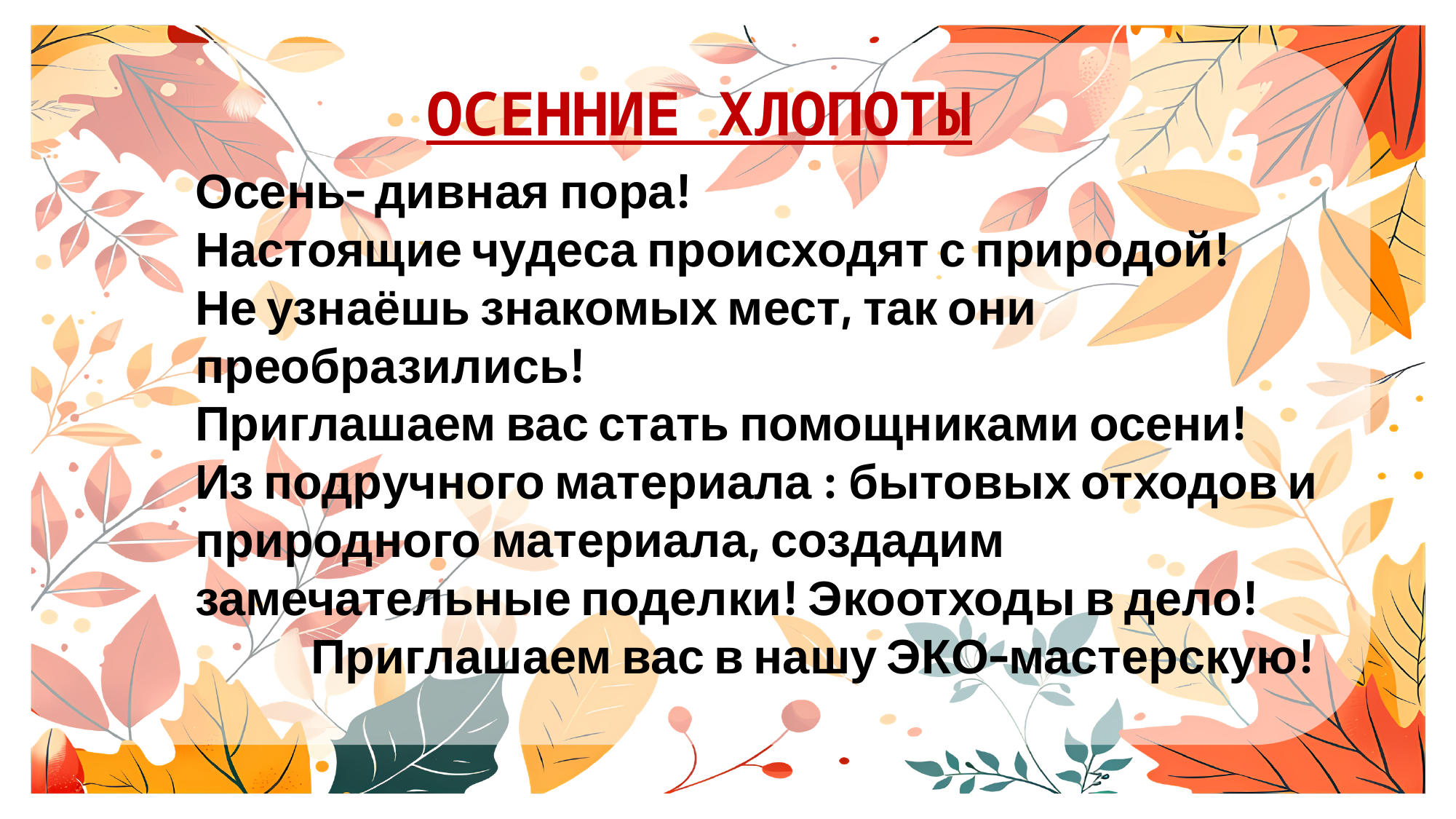

ОСЕННИЕ ХЛОПОТЫ
Осень- дивная пора!
Настоящие чудеса происходят с природой!
Не узнаёшь знакомых мест, так они преобразились!
Приглашаем вас стать помощниками осени!
Из подручного материала : бытовых отходов и природного материала, создадим замечательные поделки! Экоотходы в дело!                     Приглашаем вас в нашу ЭКО-мастерскую!